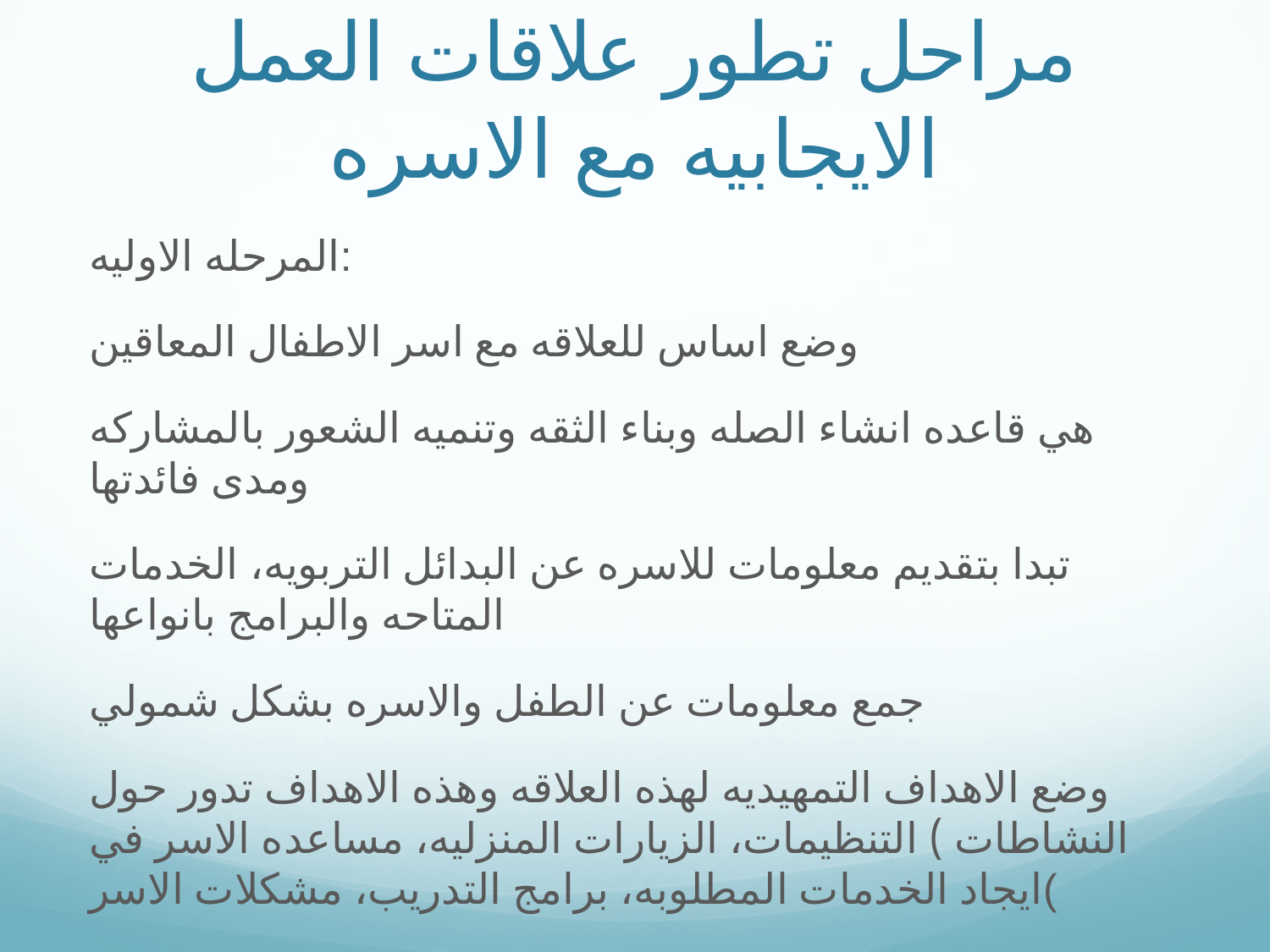

# مراحل تطور علاقات العمل الايجابيه مع الاسره
المرحله الاوليه:
وضع اساس للعلاقه مع اسر الاطفال المعاقين
هي قاعده انشاء الصله وبناء الثقه وتنميه الشعور بالمشاركه ومدى فائدتها
تبدا بتقديم معلومات للاسره عن البدائل التربويه، الخدمات المتاحه والبرامج بانواعها
جمع معلومات عن الطفل والاسره بشكل شمولي
وضع الاهداف التمهيديه لهذه العلاقه وهذه الاهداف تدور حول النشاطات ) التنظيمات، الزيارات المنزليه، مساعده الاسر في ايجاد الخدمات المطلوبه، برامج التدريب، مشكلات الاسر(